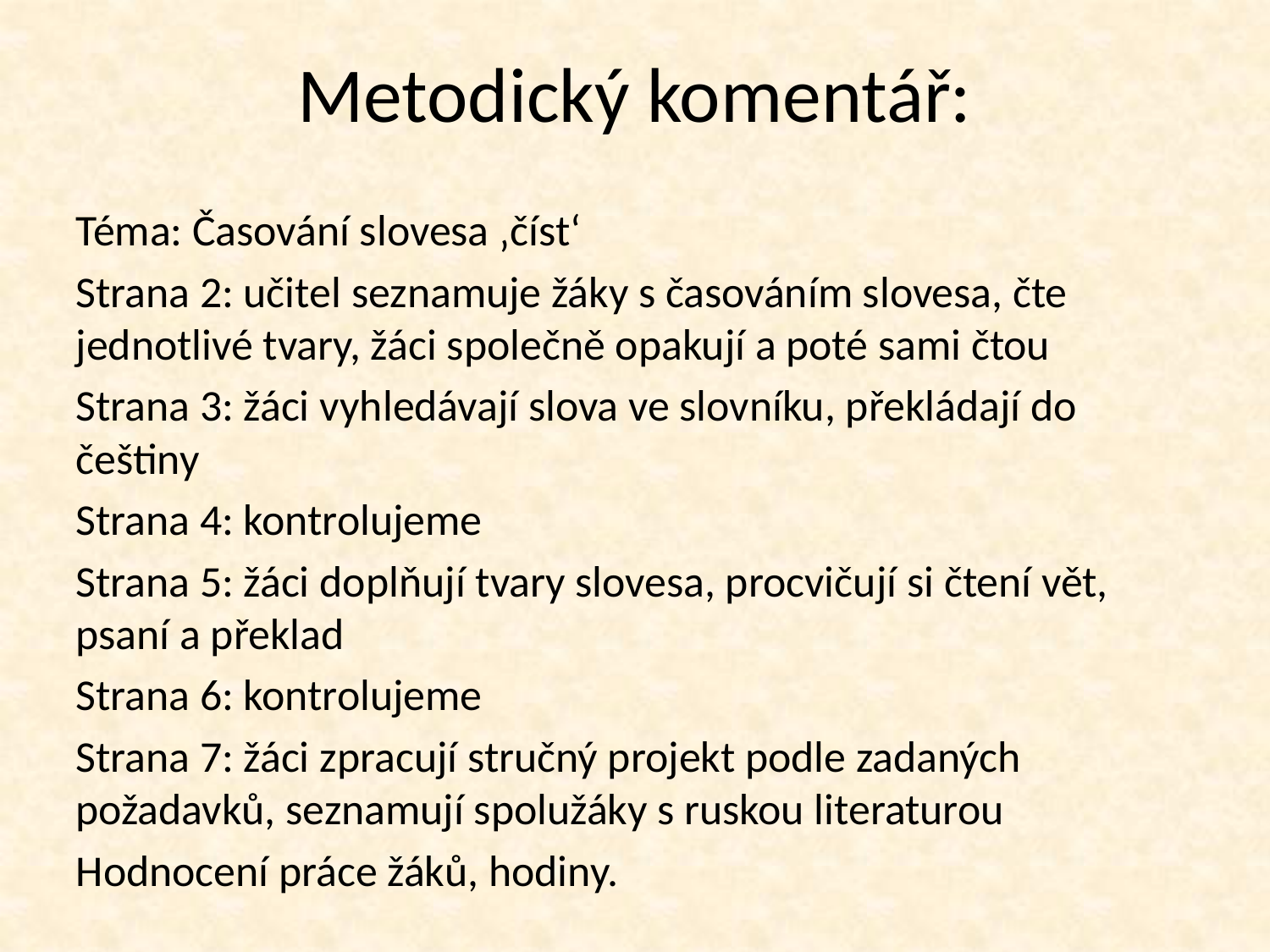

Metodický komentář:
Téma: Časování slovesa ‚číst‘
Strana 2: učitel seznamuje žáky s časováním slovesa, čte jednotlivé tvary, žáci společně opakují a poté sami čtou
Strana 3: žáci vyhledávají slova ve slovníku, překládají do češtiny
Strana 4: kontrolujeme
Strana 5: žáci doplňují tvary slovesa, procvičují si čtení vět, psaní a překlad
Strana 6: kontrolujeme
Strana 7: žáci zpracují stručný projekt podle zadaných požadavků, seznamují spolužáky s ruskou literaturou
Hodnocení práce žáků, hodiny.